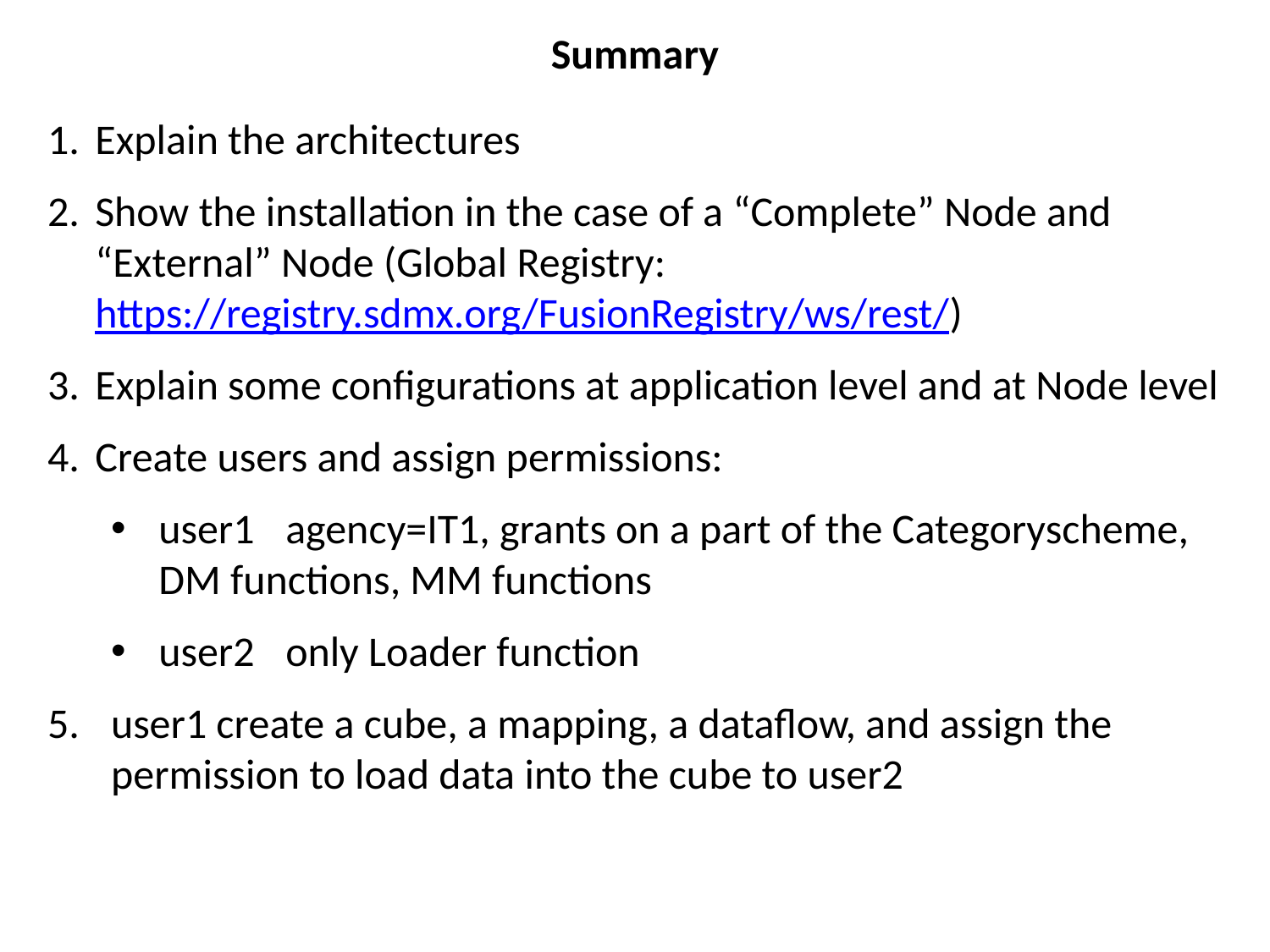

Summary
Explain the architectures
Show the installation in the case of a “Complete” Node and “External” Node (Global Registry: https://registry.sdmx.org/FusionRegistry/ws/rest/)
Explain some configurations at application level and at Node level
Create users and assign permissions:
user1	agency=IT1, grants on a part of the Categoryscheme, DM functions, MM functions
user2	only Loader function
user1 create a cube, a mapping, a dataflow, and assign the permission to load data into the cube to user2